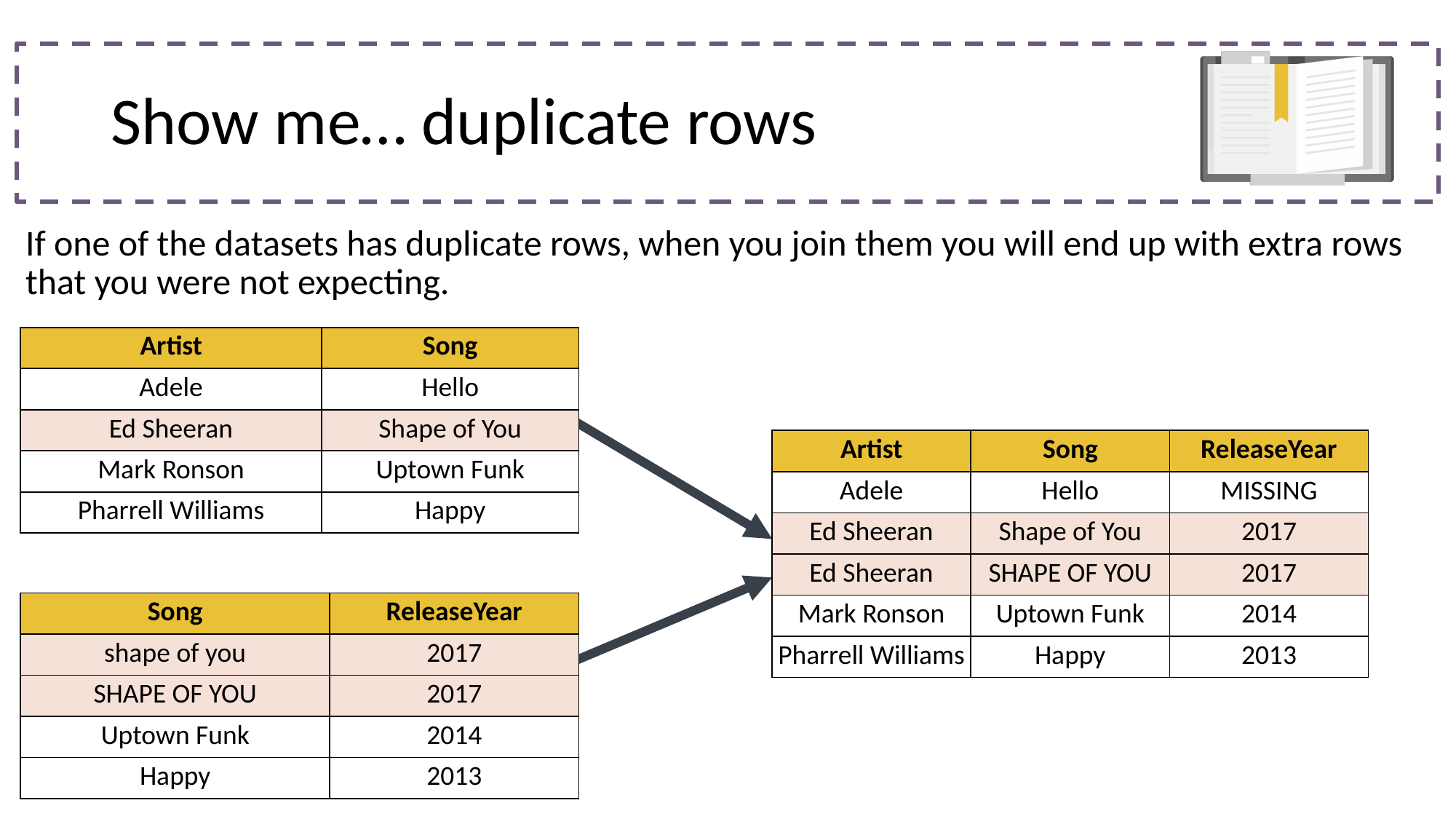

# Show me… duplicate rows
If one of the datasets has duplicate rows, when you join them you will end up with extra rows that you were not expecting.
| Artist | Song |
| --- | --- |
| Adele | Hello |
| Ed Sheeran | Shape of You |
| Mark Ronson | Uptown Funk |
| Pharrell Williams | Happy |
| Artist | Song | ReleaseYear |
| --- | --- | --- |
| Adele | Hello | MISSING |
| Ed Sheeran | Shape of You | 2017 |
| Ed Sheeran | SHAPE OF YOU | 2017 |
| Mark Ronson | Uptown Funk | 2014 |
| Pharrell Williams | Happy | 2013 |
| Song | ReleaseYear |
| --- | --- |
| shape of you | 2017 |
| SHAPE OF YOU | 2017 |
| Uptown Funk | 2014 |
| Happy | 2013 |